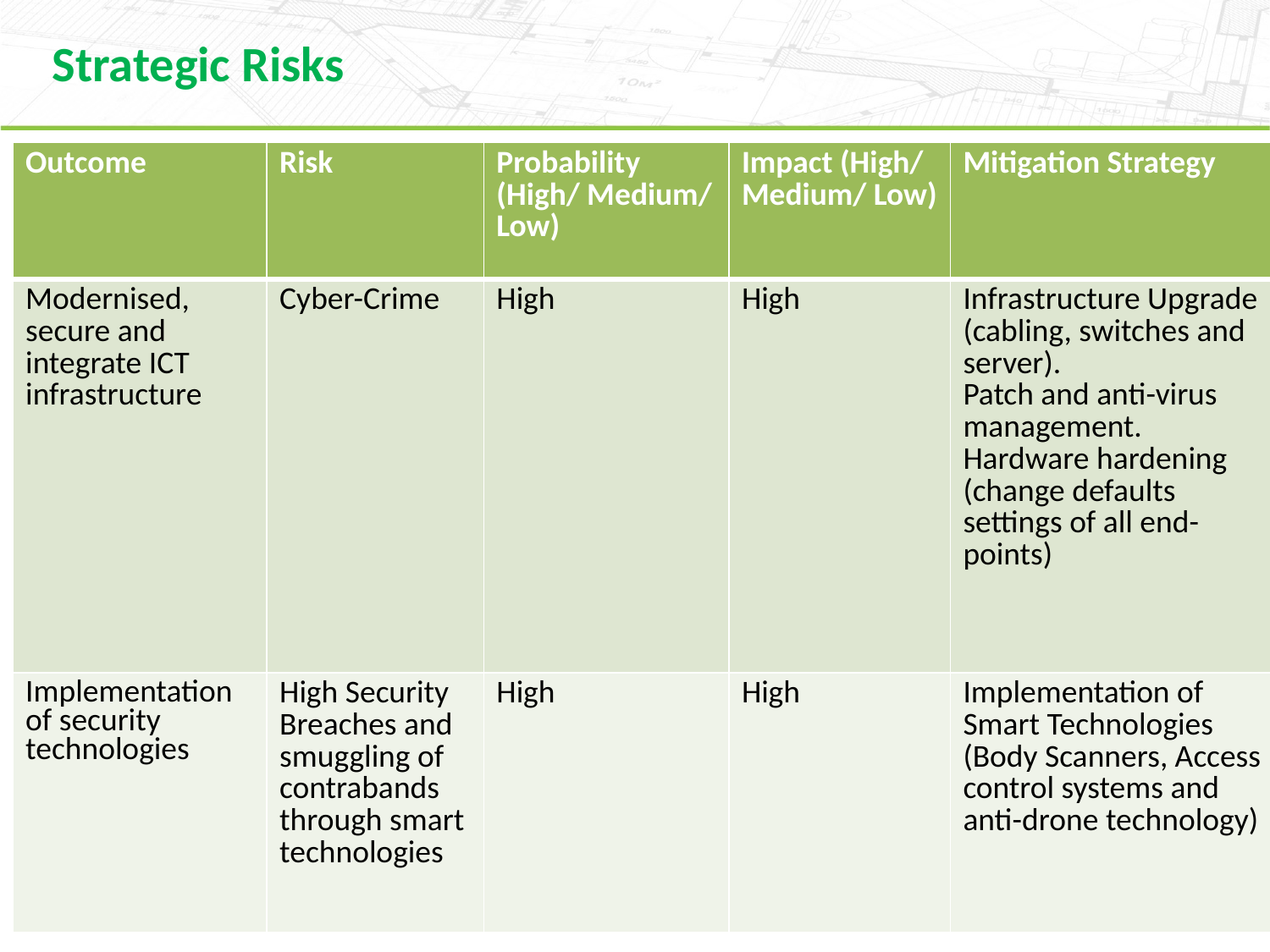

Strategic Risks
| Outcome | Risk | Probability (High/ Medium/ Low) | Impact (High/ Medium/ Low) | Mitigation Strategy |
| --- | --- | --- | --- | --- |
| Modernised, secure and integrate ICT infrastructure | Cyber-Crime | High | High | Infrastructure Upgrade (cabling, switches and server). Patch and anti-virus management. Hardware hardening (change defaults settings of all end-points) |
| Implementation of security technologies | High Security Breaches and smuggling of contrabands through smart technologies | High | High | Implementation of Smart Technologies (Body Scanners, Access control systems and anti-drone technology) |